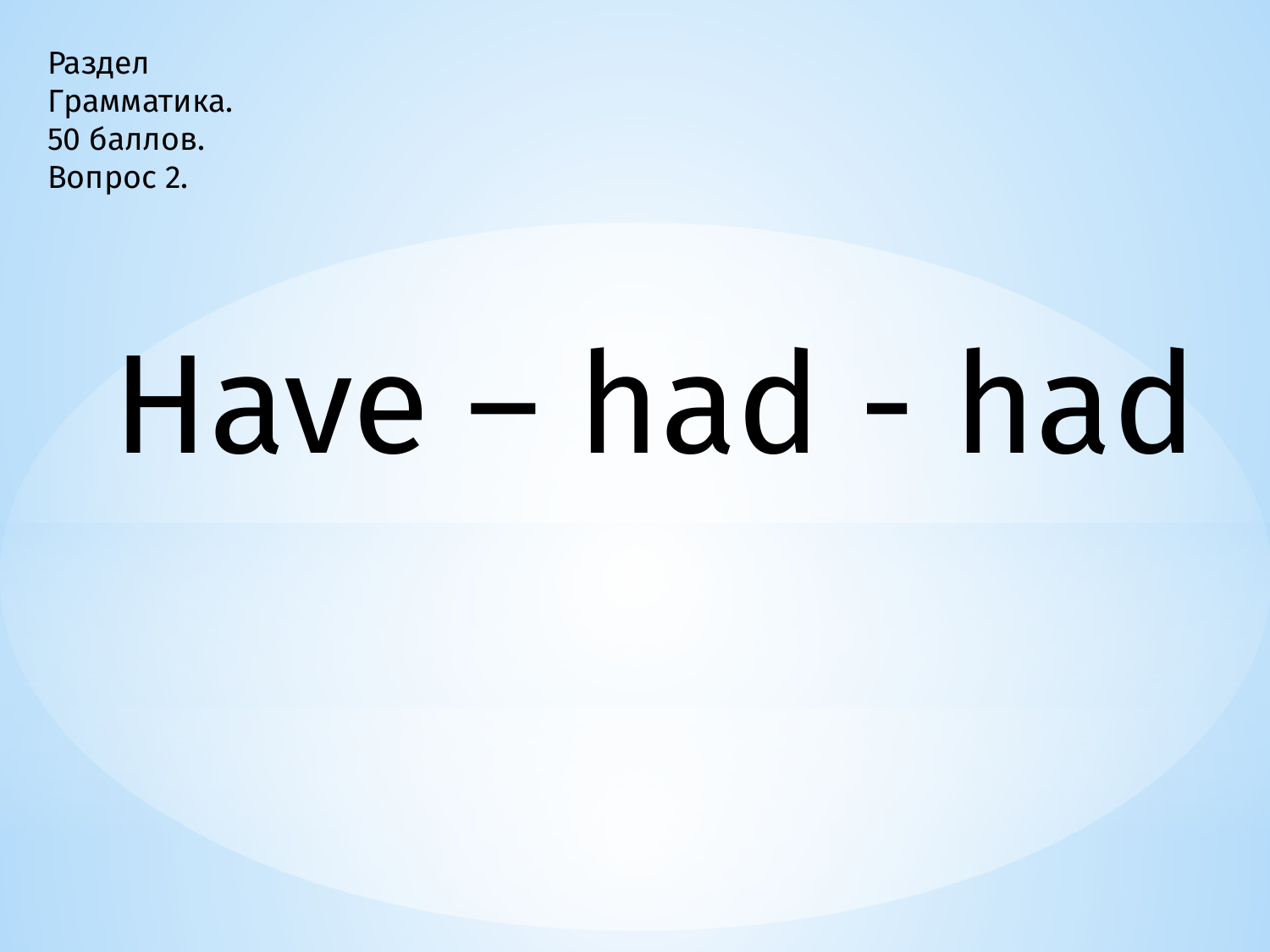

Раздел
Грамматика.
50 баллов.
Вопрос 2.
Have – had - had